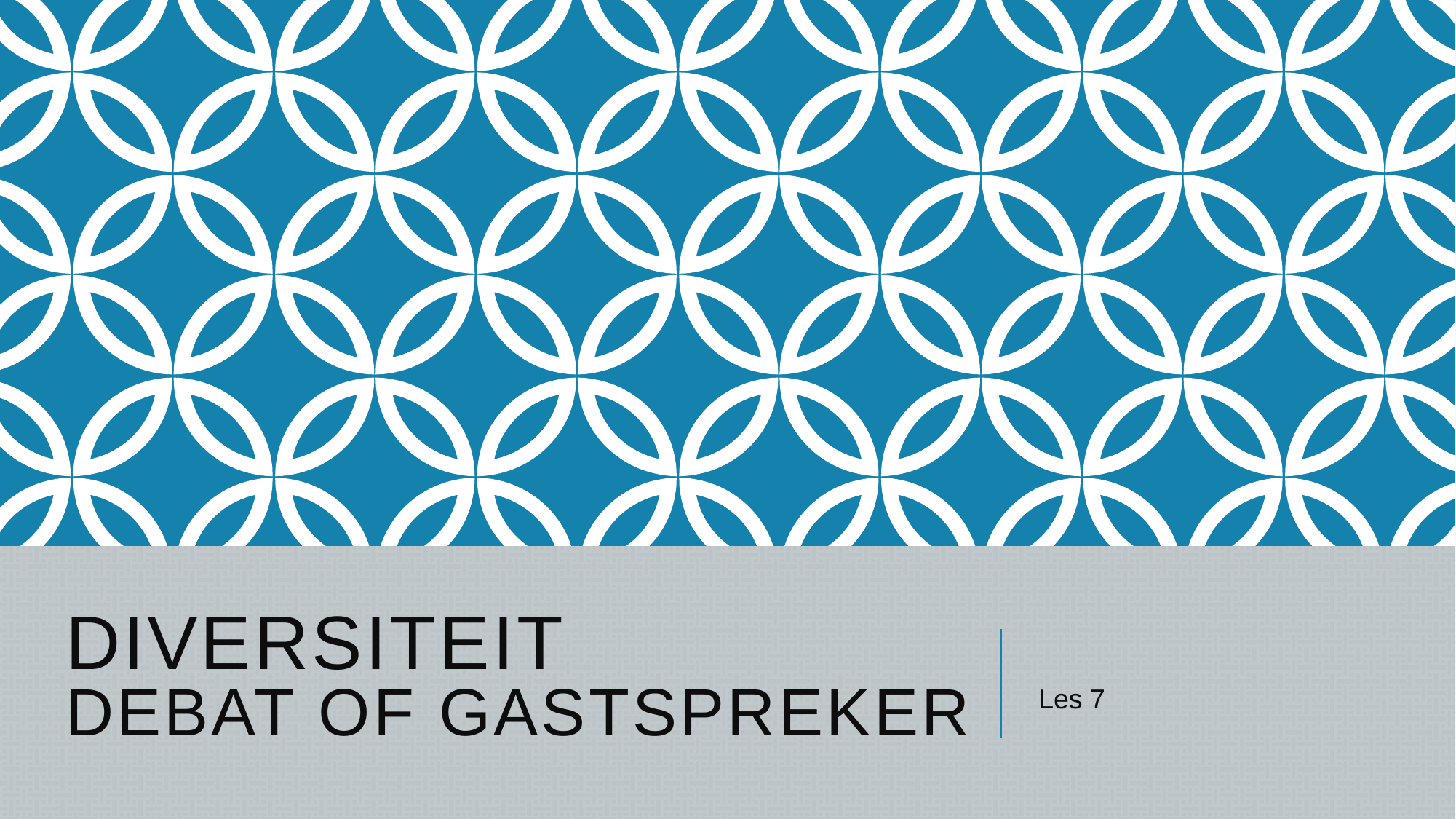

# Diversiteit debat of gastspreker

Les 7